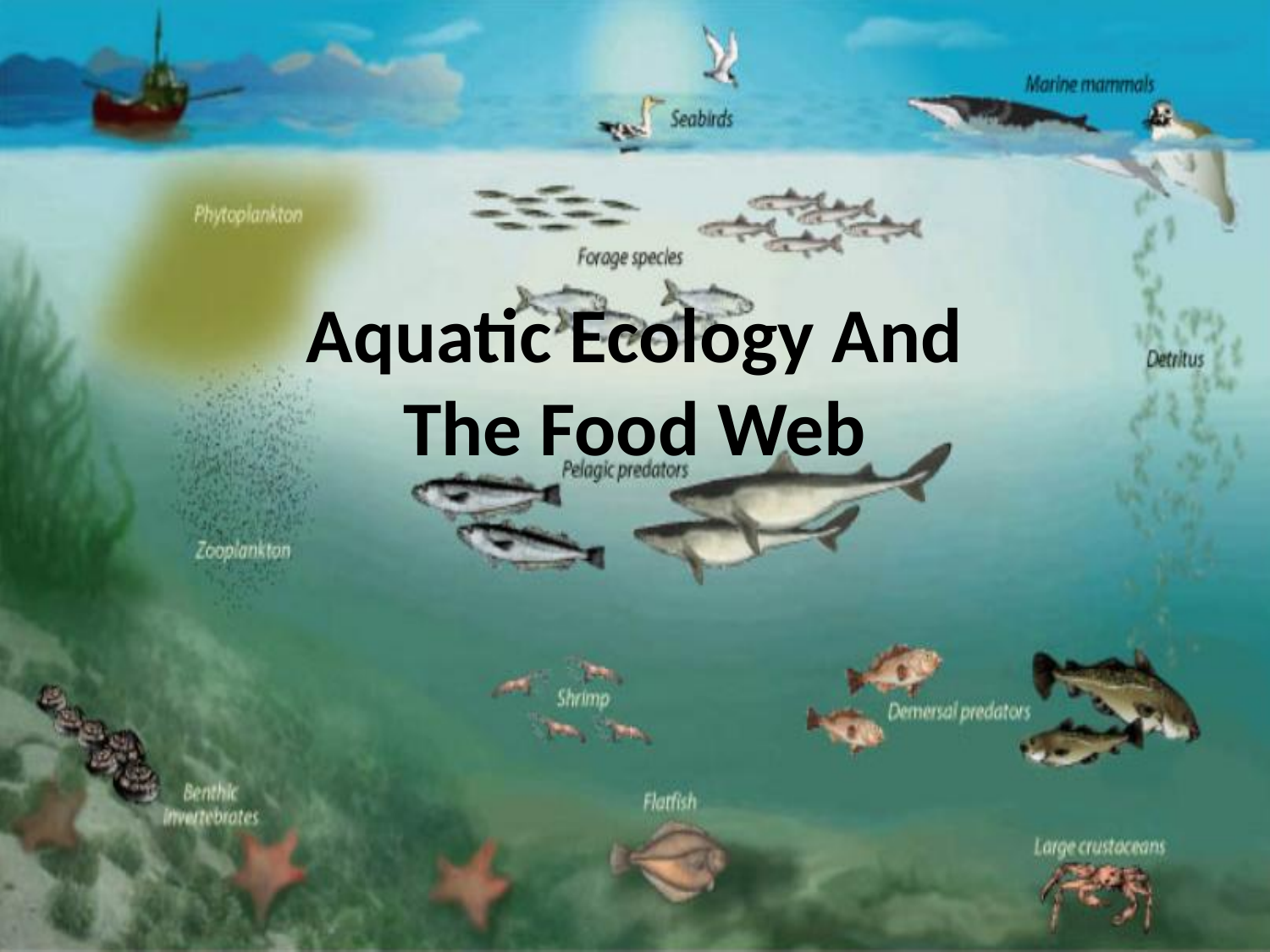

# Aquatic Ecology And The Food Web